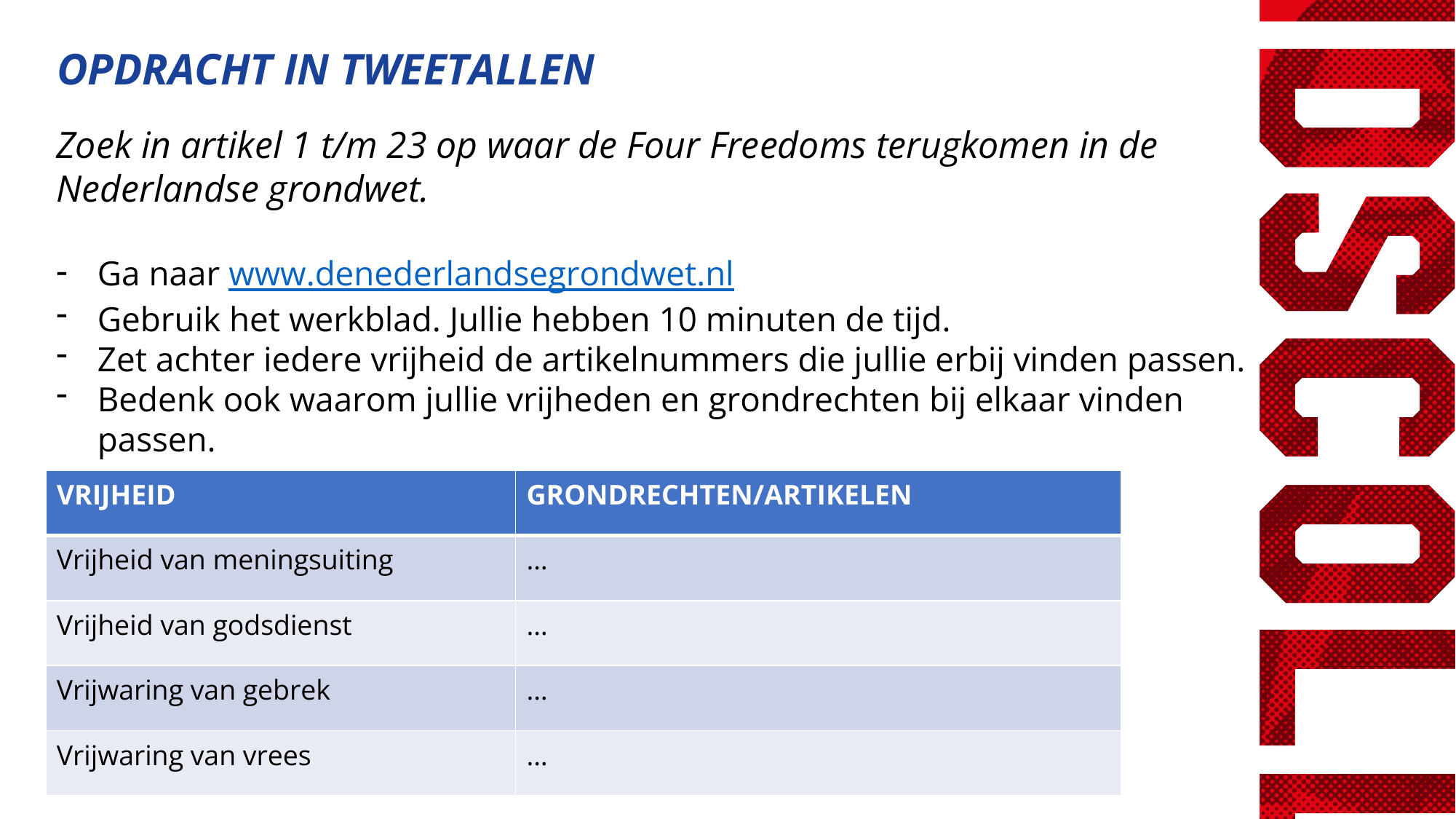

OPDRACHT IN TWEETALLEN
Zoek in artikel 1 t/m 23 op waar de Four Freedoms terugkomen in de
Nederlandse grondwet.

Ga naar www.denederlandsegrondwet.nl
Gebruik het werkblad. Jullie hebben 10 minuten de tijd.
Zet achter iedere vrijheid de artikelnummers die jullie erbij vinden passen.
Bedenk ook waarom jullie vrijheden en grondrechten bij elkaar vinden passen.
| VRIJHEID | GRONDRECHTEN/ARTIKELEN |
| --- | --- |
| Vrijheid van meningsuiting | … |
| Vrijheid van godsdienst | … |
| Vrijwaring van gebrek | … |
| Vrijwaring van vrees | … |